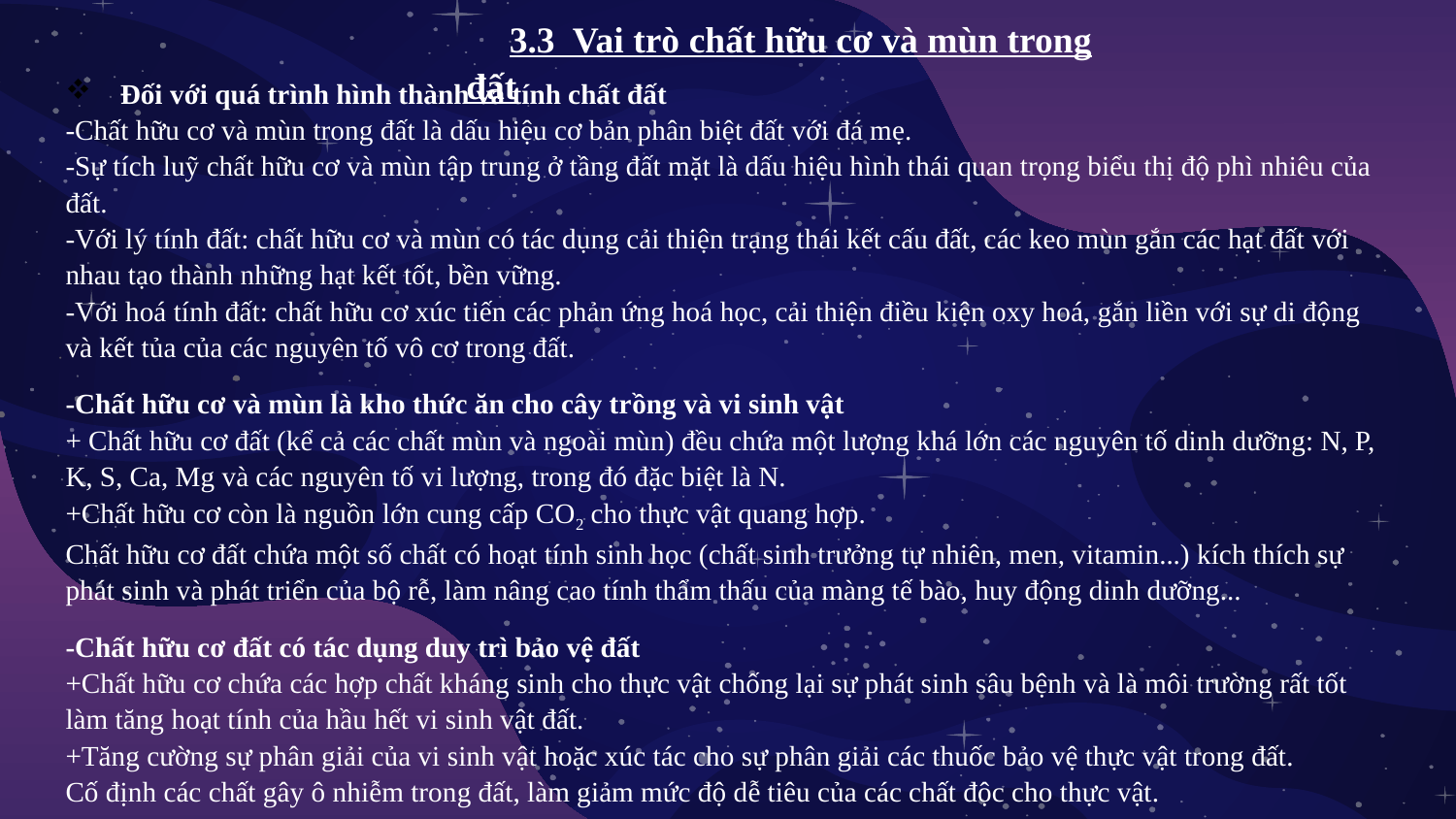

3.3  Vai trò chất hữu cơ và mùn trong đất
Ðối với quá trình hình thành và tính chất đất
-Chất hữu cơ và mùn trong đất là dấu hiệu cơ bản phân biệt đất với đá mẹ.
-Sự tích luỹ chất hữu cơ và mùn tập trung ở tầng đất mặt là dấu hiệu hình thái quan trọng biểu thị độ phì nhiêu của đất.
-Với lý tính đất: chất hữu cơ và mùn có tác dụng cải thiện trạng thái kết cấu đất, các keo mùn gắn các hạt đất với nhau tạo thành những hạt kết tốt, bền vững.
-Với hoá tính đất: chất hữu cơ xúc tiến các phản ứng hoá học, cải thiện điều kiện oxy hoá, gắn liền với sự di động và kết tủa của các nguyên tố vô cơ trong đất.
-Chất hữu cơ và mùn là kho thức ăn cho cây trồng và vi sinh vật
+ Chất hữu cơ đất (kể cả các chất mùn và ngoài mùn) đều chứa một lượng khá lớn các nguyên tố dinh dưỡng: N, P, K, S, Ca, Mg và các nguyên tố vi lượng, trong đó đặc biệt là N.
+Chất hữu cơ còn là nguồn lớn cung cấp CO2 cho thực vật quang hợp.
Chất hữu cơ đất chứa một số chất có hoạt tính sinh học (chất sinh trưởng tự nhiên, men, vitamin...) kích thích sự phát sinh và phát triển của bộ rễ, làm nâng cao tính thẩm thấu của màng tế bào, huy động dinh dưỡng...
-Chất hữu cơ đất có tác dụng duy trì bảo vệ đất
+Chất hữu cơ chứa các hợp chất kháng sinh cho thực vật chống lại sự phát sinh sâu bệnh và là môi trường rất tốt làm tăng hoạt tính của hầu hết vi sinh vật đất.
+Tăng cường sự phân giải của vi sinh vật hoặc xúc tác cho sự phân giải các thuốc bảo vệ thực vật trong đất.
Cố định các chất gây ô nhiễm trong đất, làm giảm mức độ dễ tiêu của các chất độc cho thực vật.